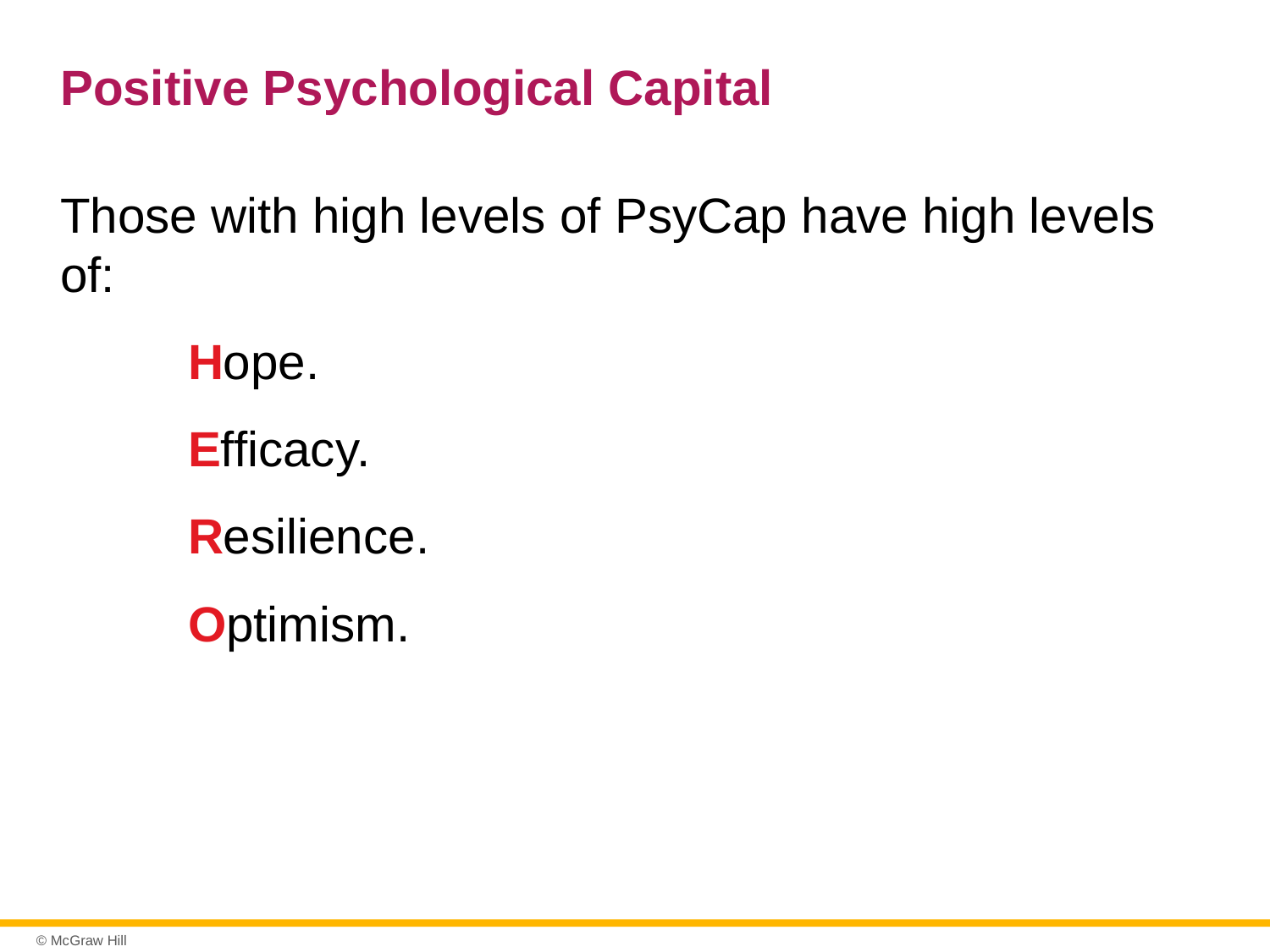

# Positive Psychological Capital
Those with high levels of PsyCap have high levels of:
Hope.
Efficacy.
Resilience.
Optimism.